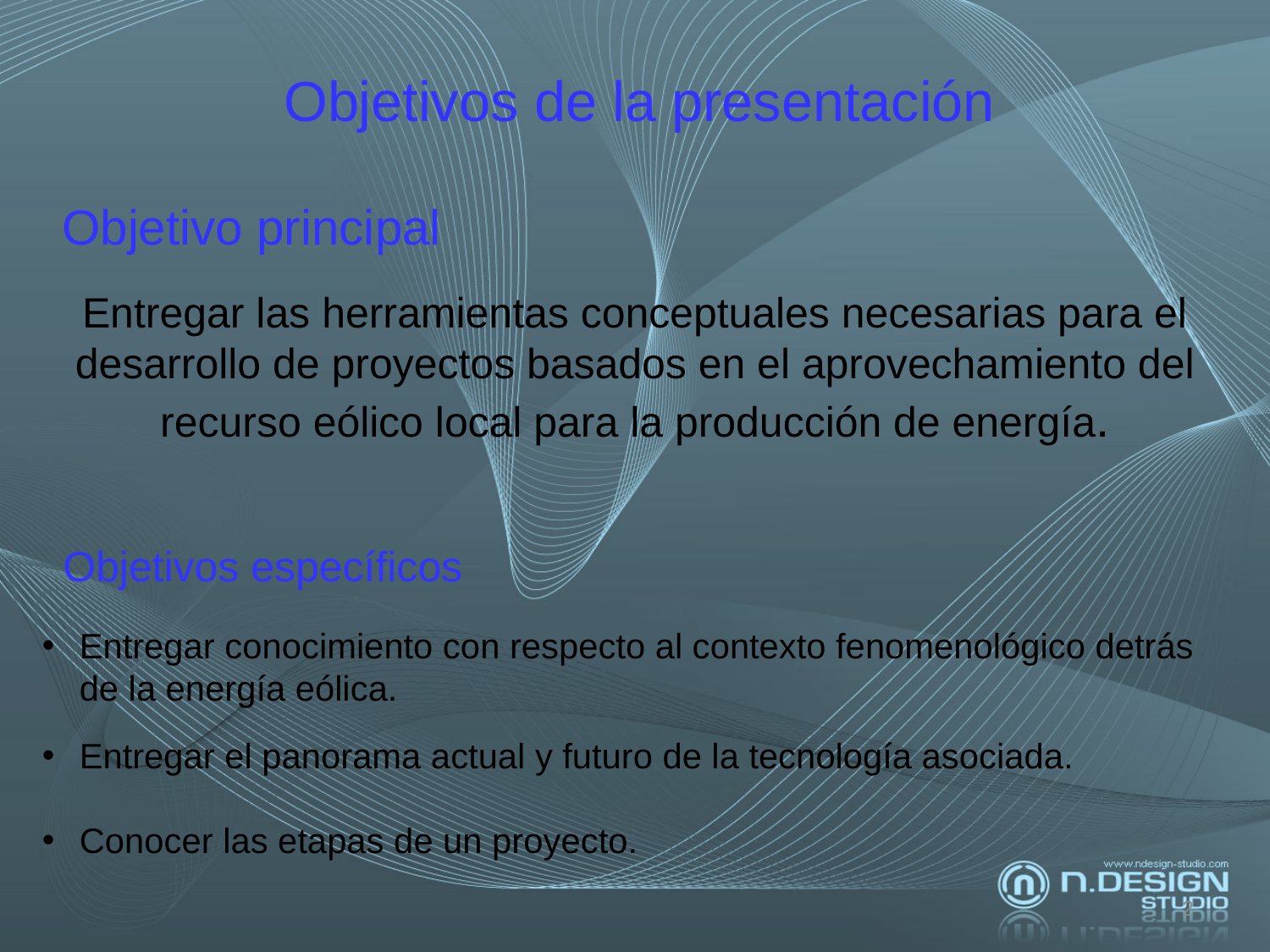

Objetivos de la presentación
Objetivo principal
Entregar las herramientas conceptuales necesarias para el desarrollo de proyectos basados en el aprovechamiento del recurso eólico local para la producción de energía.
Objetivos específicos
Entregar conocimiento con respecto al contexto fenomenológico detrás de la energía eólica.

Entregar el panorama actual y futuro de la tecnología asociada.

Conocer las etapas de un proyecto.
2